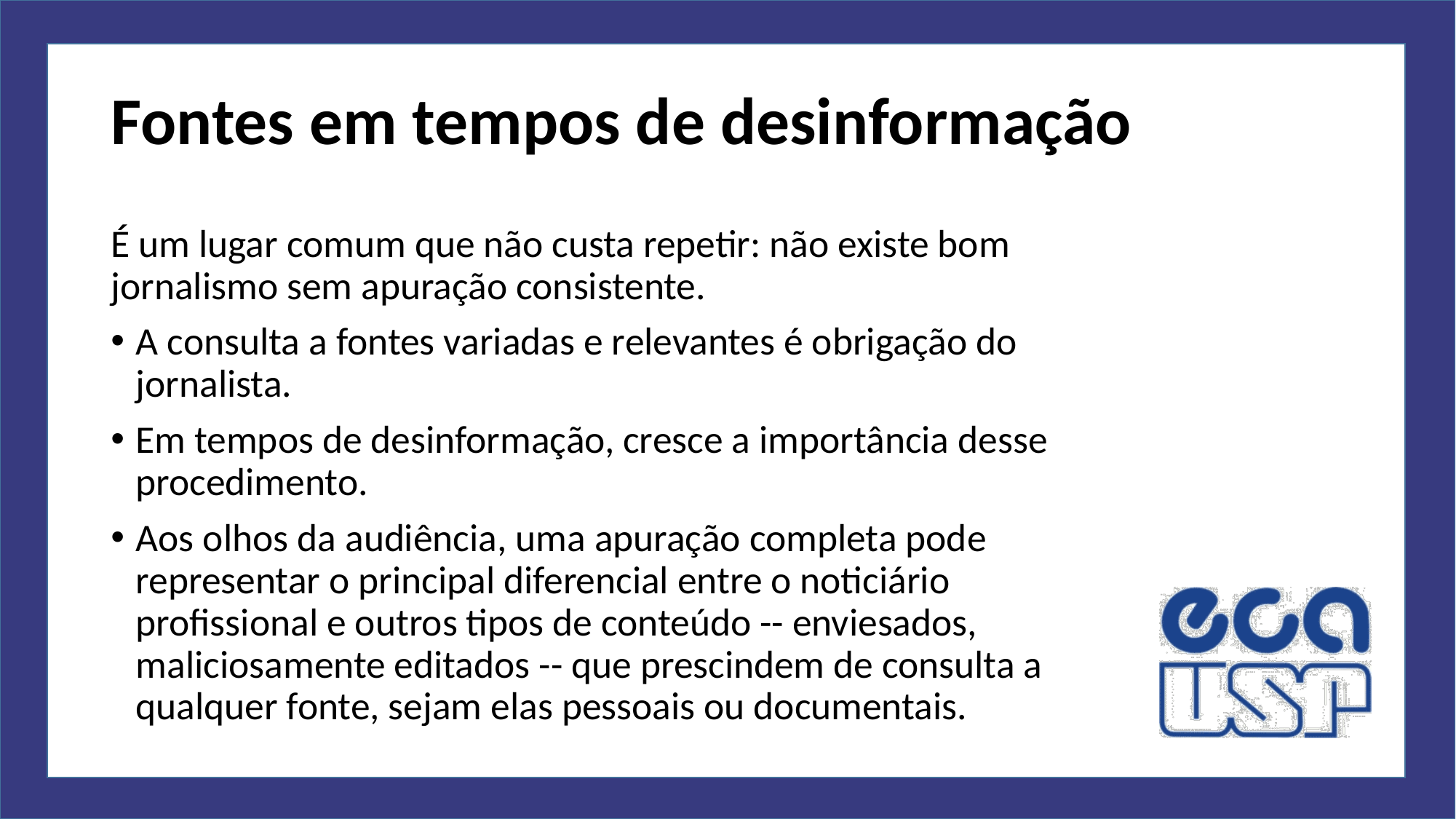

# Fontes em tempos de desinformação
É um lugar comum que não custa repetir: não existe bom jornalismo sem apuração consistente.
A consulta a fontes variadas e relevantes é obrigação do jornalista.
Em tempos de desinformação, cresce a importância desse procedimento.
Aos olhos da audiência, uma apuração completa pode representar o principal diferencial entre o noticiário profissional e outros tipos de conteúdo -- enviesados, maliciosamente editados -- que prescindem de consulta a qualquer fonte, sejam elas pessoais ou documentais.